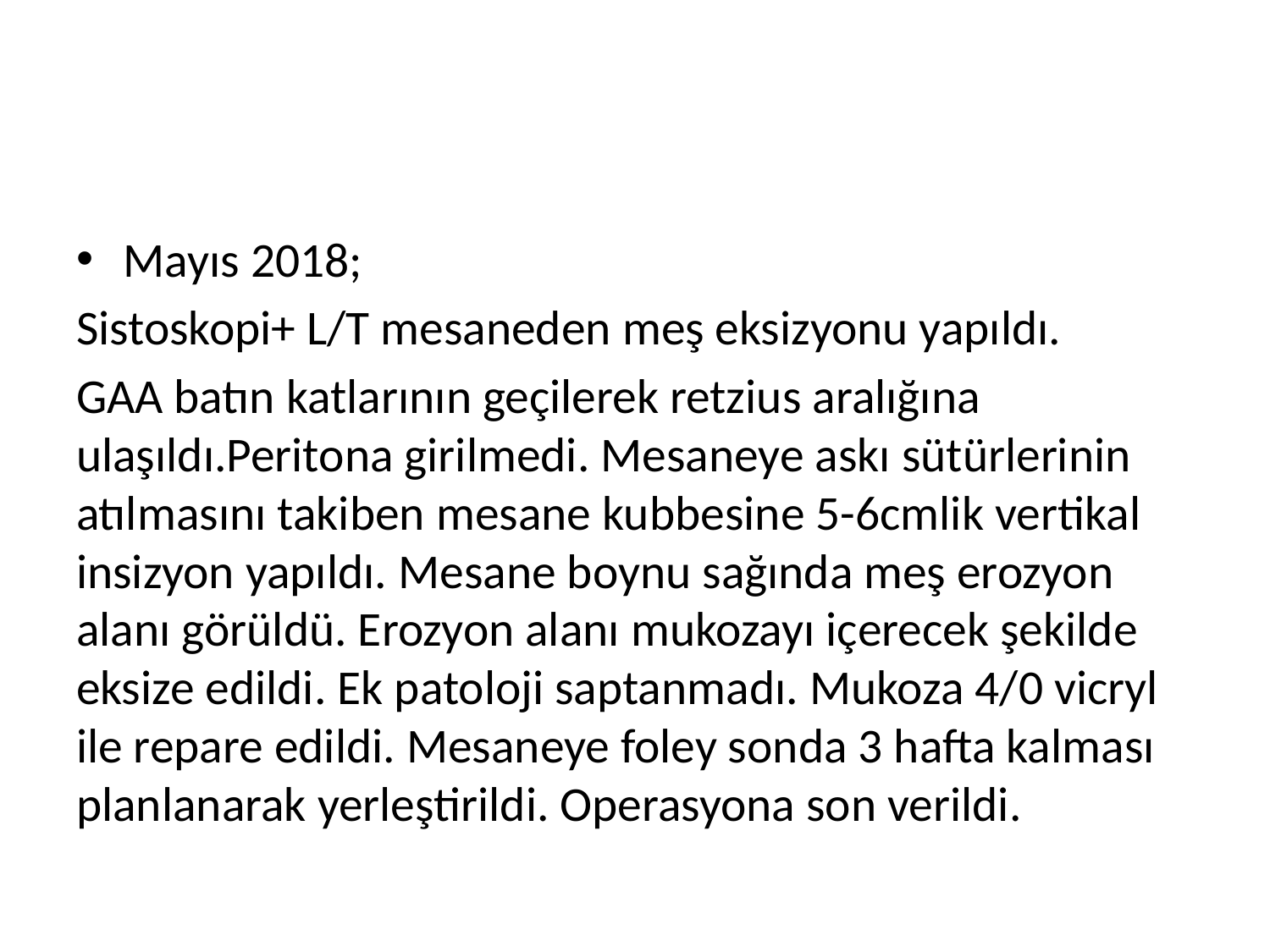

#
Mayıs 2018;
Sistoskopi+ L/T mesaneden meş eksizyonu yapıldı.
GAA batın katlarının geçilerek retzius aralığına ulaşıldı.Peritona girilmedi. Mesaneye askı sütürlerinin atılmasını takiben mesane kubbesine 5-6cmlik vertikal insizyon yapıldı. Mesane boynu sağında meş erozyon alanı görüldü. Erozyon alanı mukozayı içerecek şekilde eksize edildi. Ek patoloji saptanmadı. Mukoza 4/0 vicryl ile repare edildi. Mesaneye foley sonda 3 hafta kalması planlanarak yerleştirildi. Operasyona son verildi.